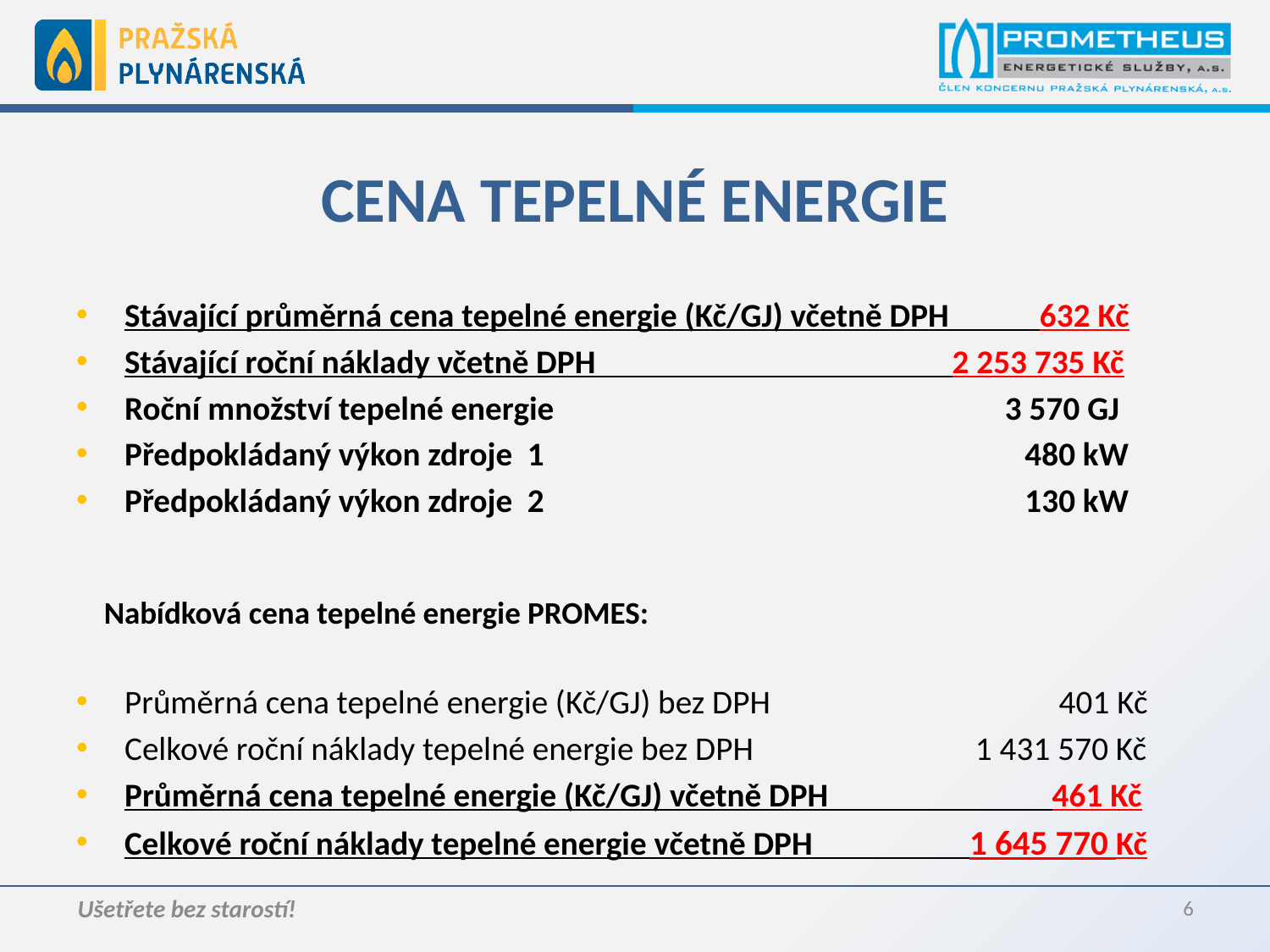

# Cena tepelné energie
Stávající průměrná cena tepelné energie (Kč/GJ) včetně DPH            632 Kč
Stávající roční náklady včetně DPH                                                2 253 735 Kč
Roční množství tepelné energie                                                             3 570 GJ
Předpokládaný výkon zdroje  1                                                                 480 kW
Předpokládaný výkon zdroje  2                                                                 130 kW

    Nabídková cena tepelné energie PROMES:

Průměrná cena tepelné energie (Kč/GJ) bez DPH                                       401 Kč
Celkové roční náklady tepelné energie bez DPH                              1 431 570 Kč
Průměrná cena tepelné energie (Kč/GJ) včetně DPH                              461 Kč
Celkové roční náklady tepelné energie včetně DPH                     1 645 770 Kč
Ušetřete bez starostí!
6